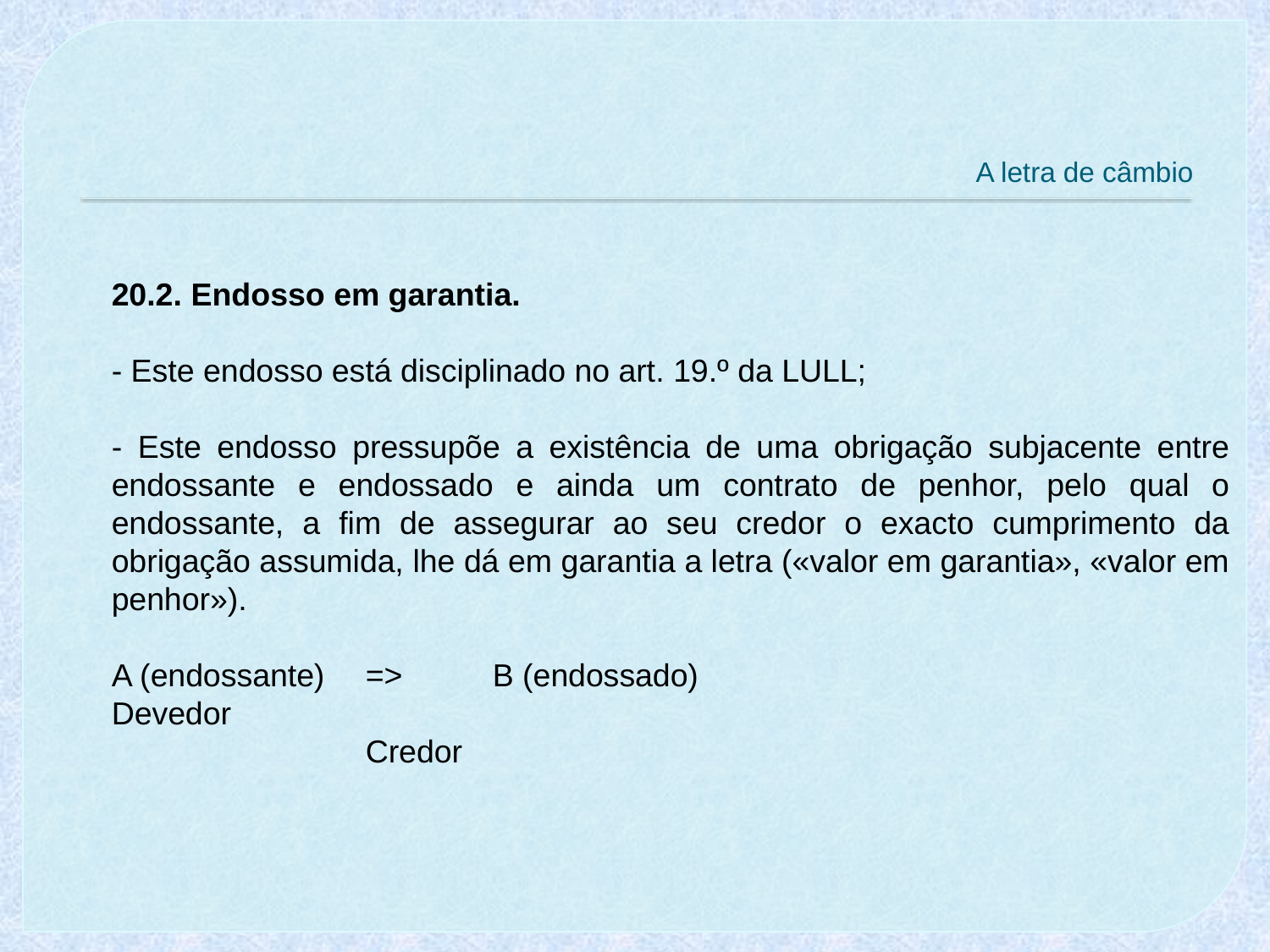

# A letra de câmbio

20.2. Endosso em garantia.

- Este endosso está disciplinado no art. 19.º da LULL;

- Este endosso pressupõe a existência de uma obrigação subjacente entre endossante e endossado e ainda um contrato de penhor, pelo qual o endossante, a fim de assegurar ao seu credor o exacto cumprimento da obrigação assumida, lhe dá em garantia a letra («valor em garantia», «valor em penhor»).

A (endossante)	=>	B (endossado)
Devedor										Credor